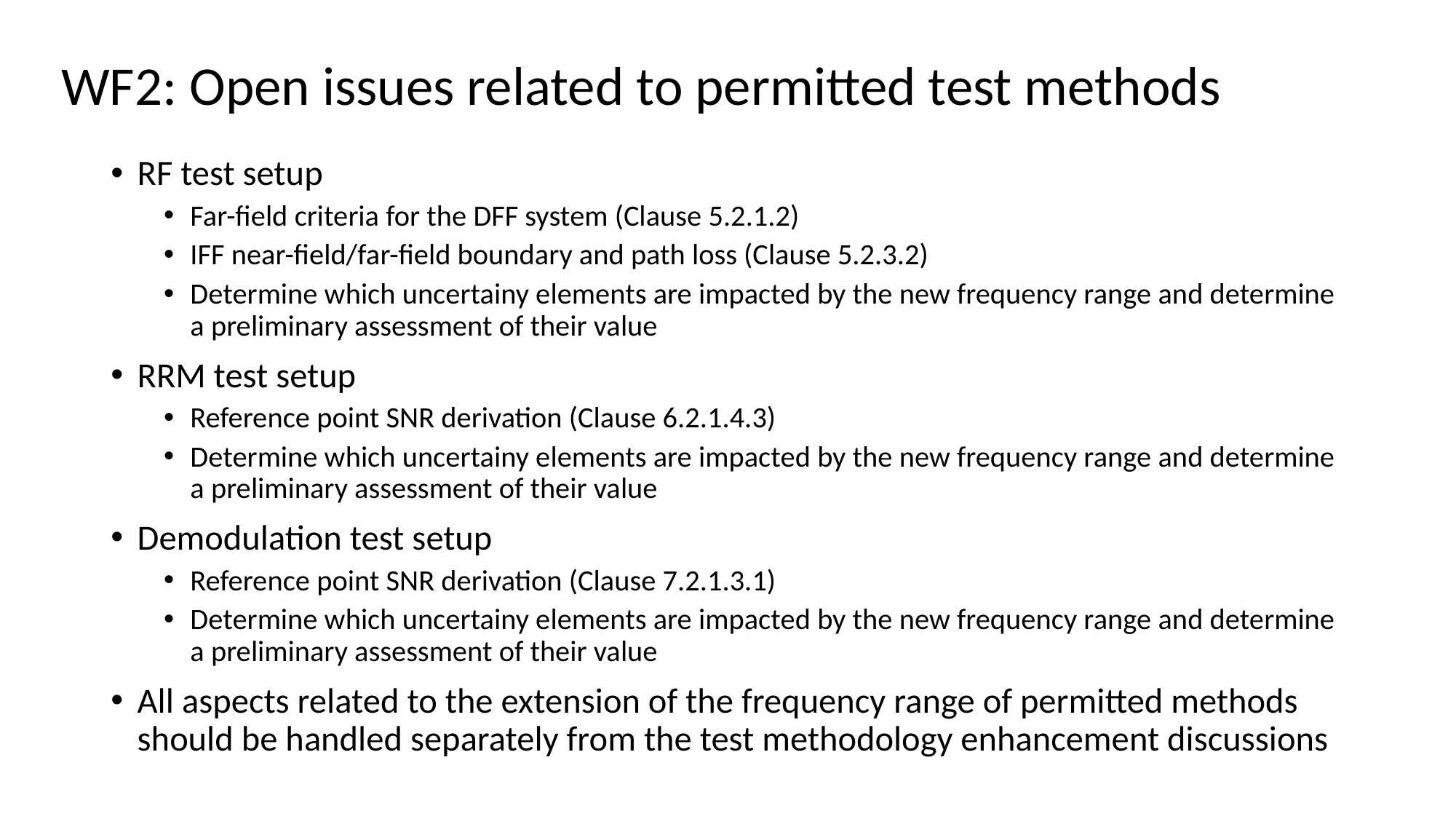

# WF2: Open issues related to permitted test methods
RF test setup
Far-field criteria for the DFF system (Clause 5.2.1.2)
IFF near-field/far-field boundary and path loss (Clause 5.2.3.2)
Determine which uncertainy elements are impacted by the new frequency range and determine a preliminary assessment of their value
RRM test setup
Reference point SNR derivation (Clause 6.2.1.4.3)
Determine which uncertainy elements are impacted by the new frequency range and determine a preliminary assessment of their value
Demodulation test setup
Reference point SNR derivation (Clause 7.2.1.3.1)
Determine which uncertainy elements are impacted by the new frequency range and determine a preliminary assessment of their value
All aspects related to the extension of the frequency range of permitted methods should be handled separately from the test methodology enhancement discussions